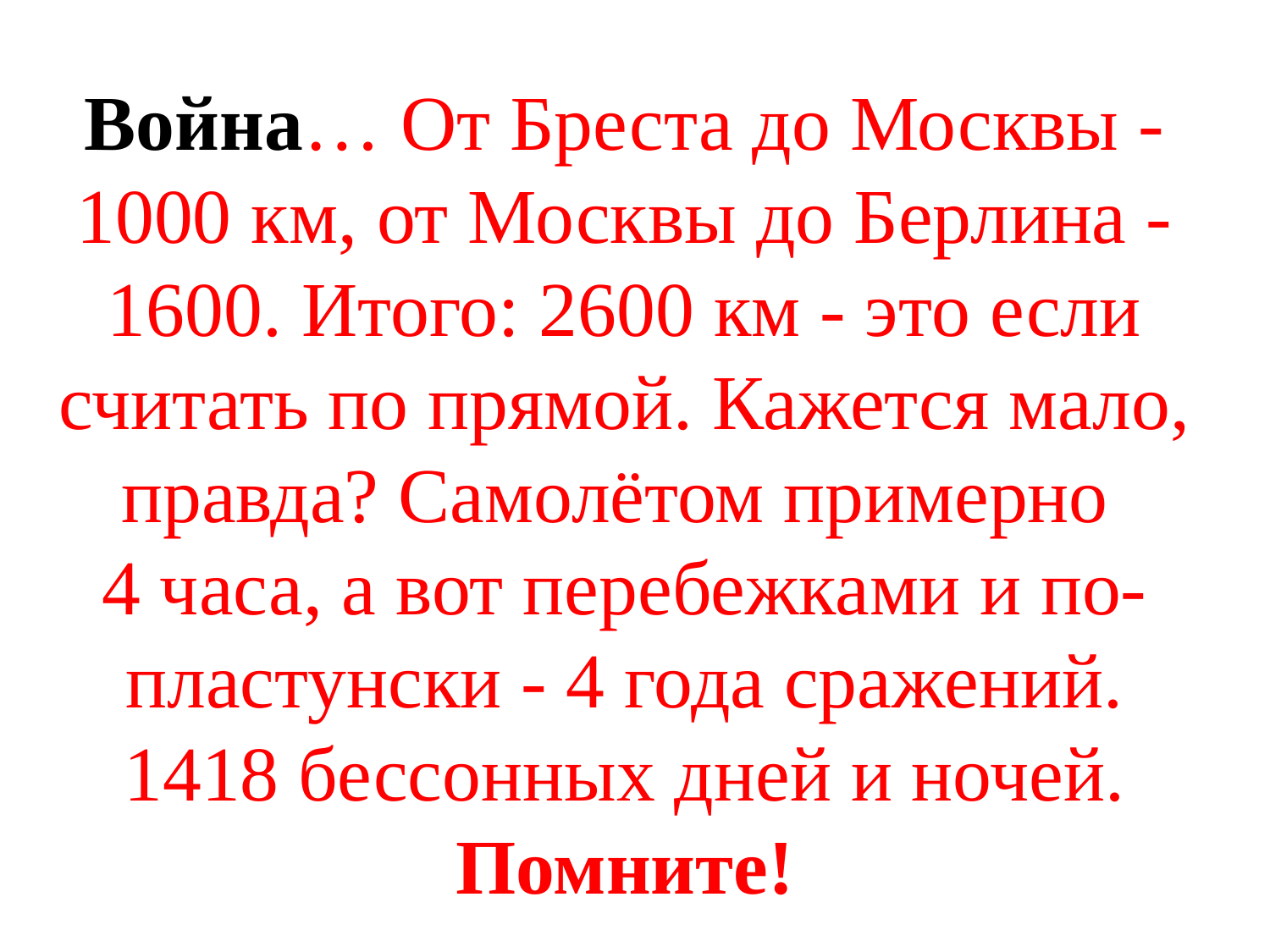

Война… От Бреста до Москвы - 1000 км, от Москвы до Берлина - 1600. Итого: 2600 км - это если считать по прямой. Кажется мало, правда? Самолётом примерно
4 часа, а вот перебежками и по-пластунски - 4 года сражений. 1418 бессонных дней и ночей. Помните!